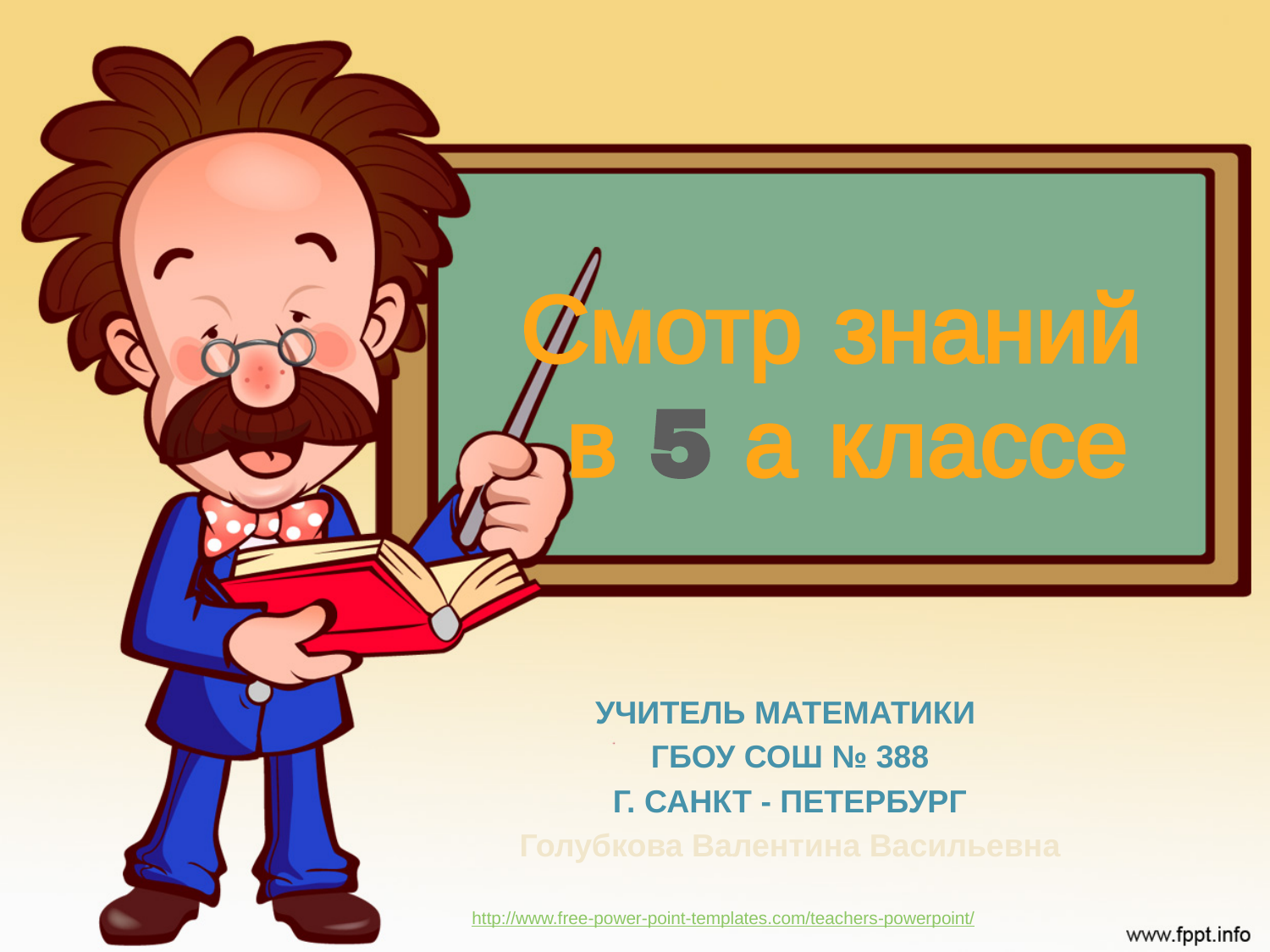

Смотр знаний
в 5 а классе
Учитель математики
ГБОУ СОШ № 388
г. Санкт - Петербург
Голубкова Валентина Васильевна
http://www.free-power-point-templates.com/teachers-powerpoint/